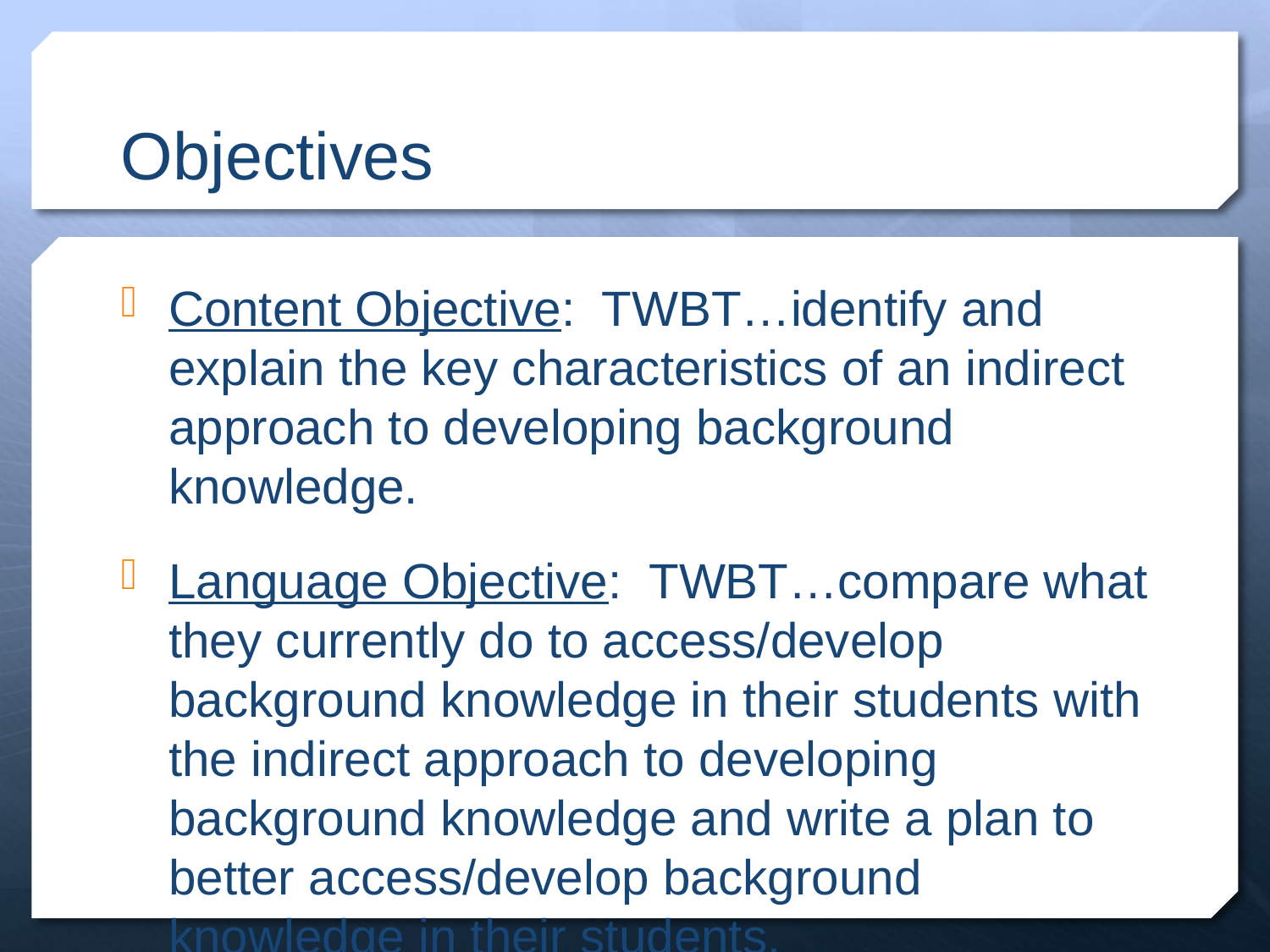

# Objectives
Content Objective:  TWBT…identify and explain the key characteristics of an indirect approach to developing background knowledge.
Language Objective:  TWBT…compare what they currently do to access/develop background knowledge in their students with the indirect approach to developing background knowledge and write a plan to better access/develop background knowledge in their students.